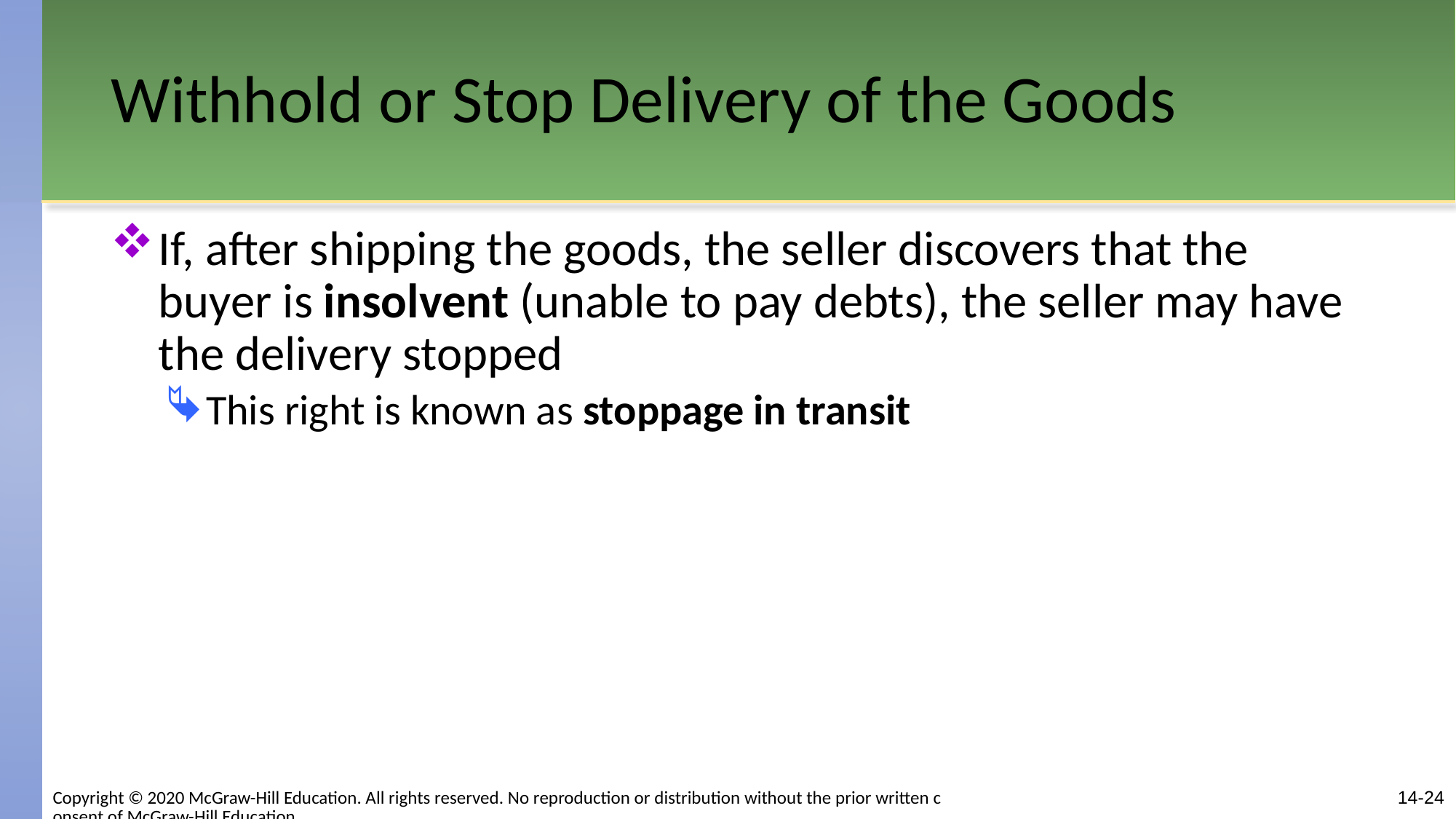

# Withhold or Stop Delivery of the Goods
If, after shipping the goods, the seller discovers that the buyer is insolvent (unable to pay debts), the seller may have the delivery stopped
This right is known as stoppage in transit

Copyright © 2020 McGraw-Hill Education. All rights reserved. No reproduction or distribution without the prior written consent of McGraw-Hill Education.
14-24